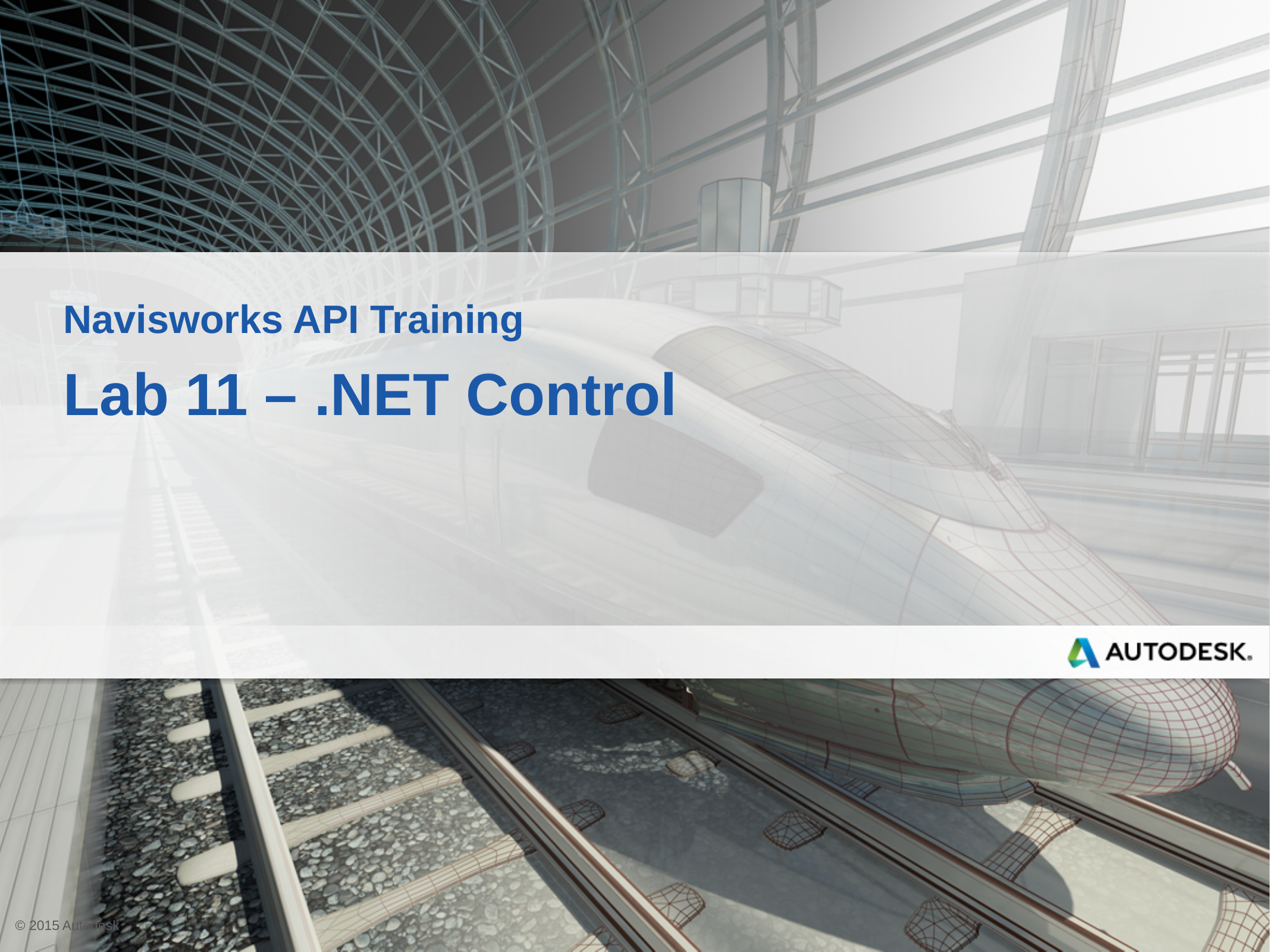

Navisworks API Training
Lab 11 – .NET Control